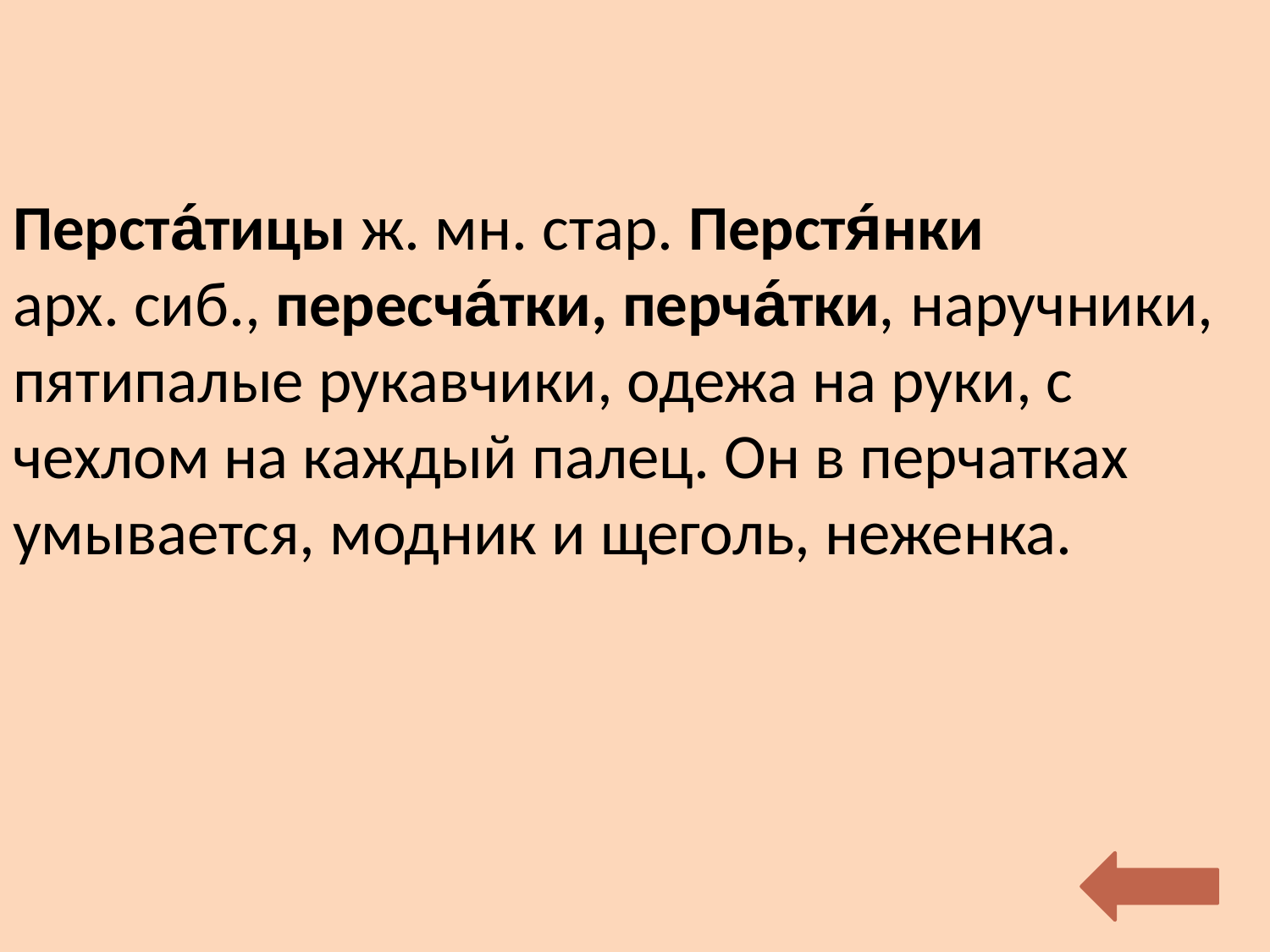

Перста́тицы ж. мн. стар. Перстя́нки арх. сиб., пересча́тки, перча́тки, наручники, пятипалые рукавчики, одежа на руки, с чехлом на каждый палец. Он в перчатках умывается, модник и щеголь, неженка.